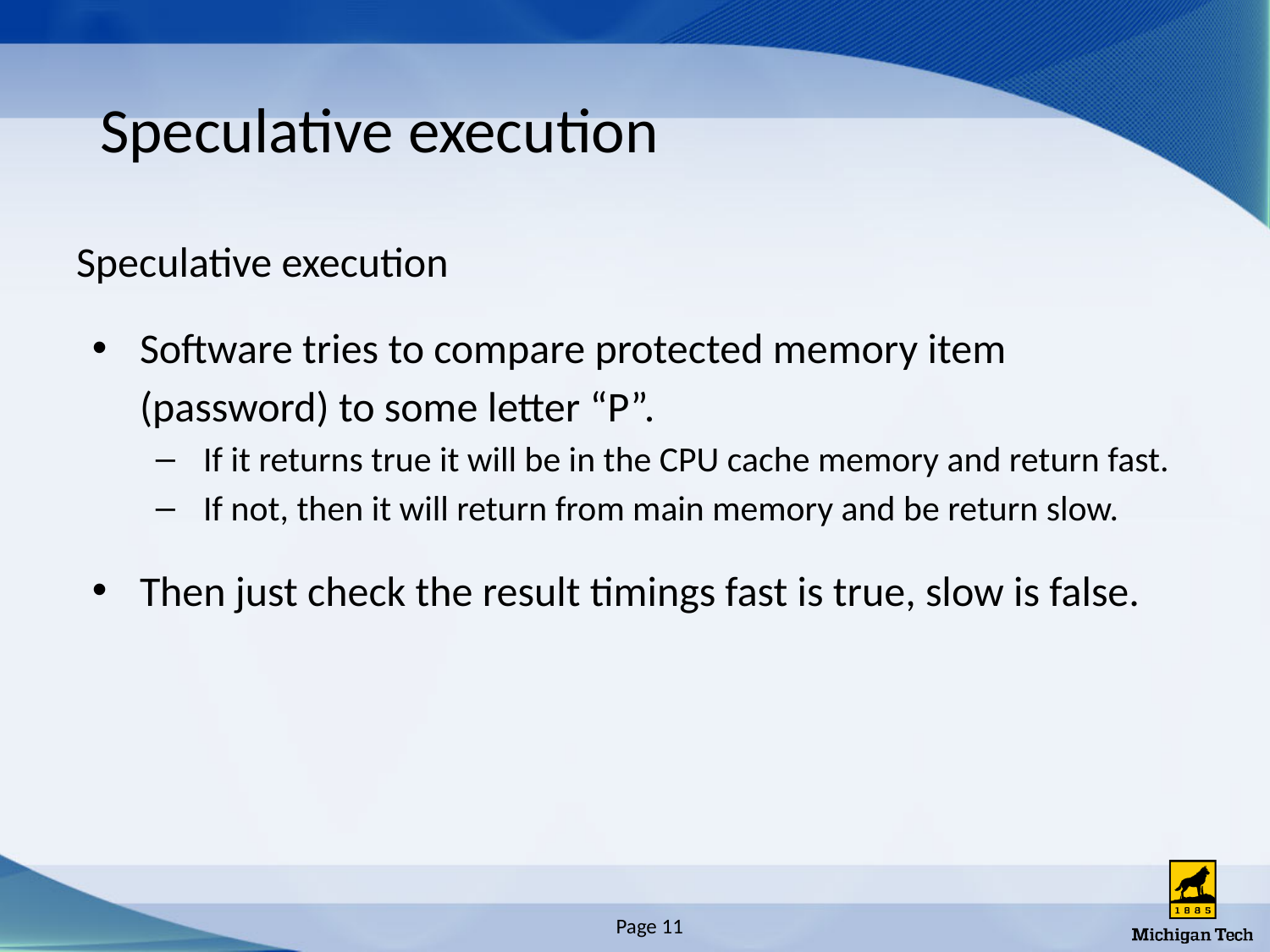

# Speculative execution
Speculative execution
Software tries to compare protected memory item (password) to some letter “P”.
If it returns true it will be in the CPU cache memory and return fast.
If not, then it will return from main memory and be return slow.
Then just check the result timings fast is true, slow is false.